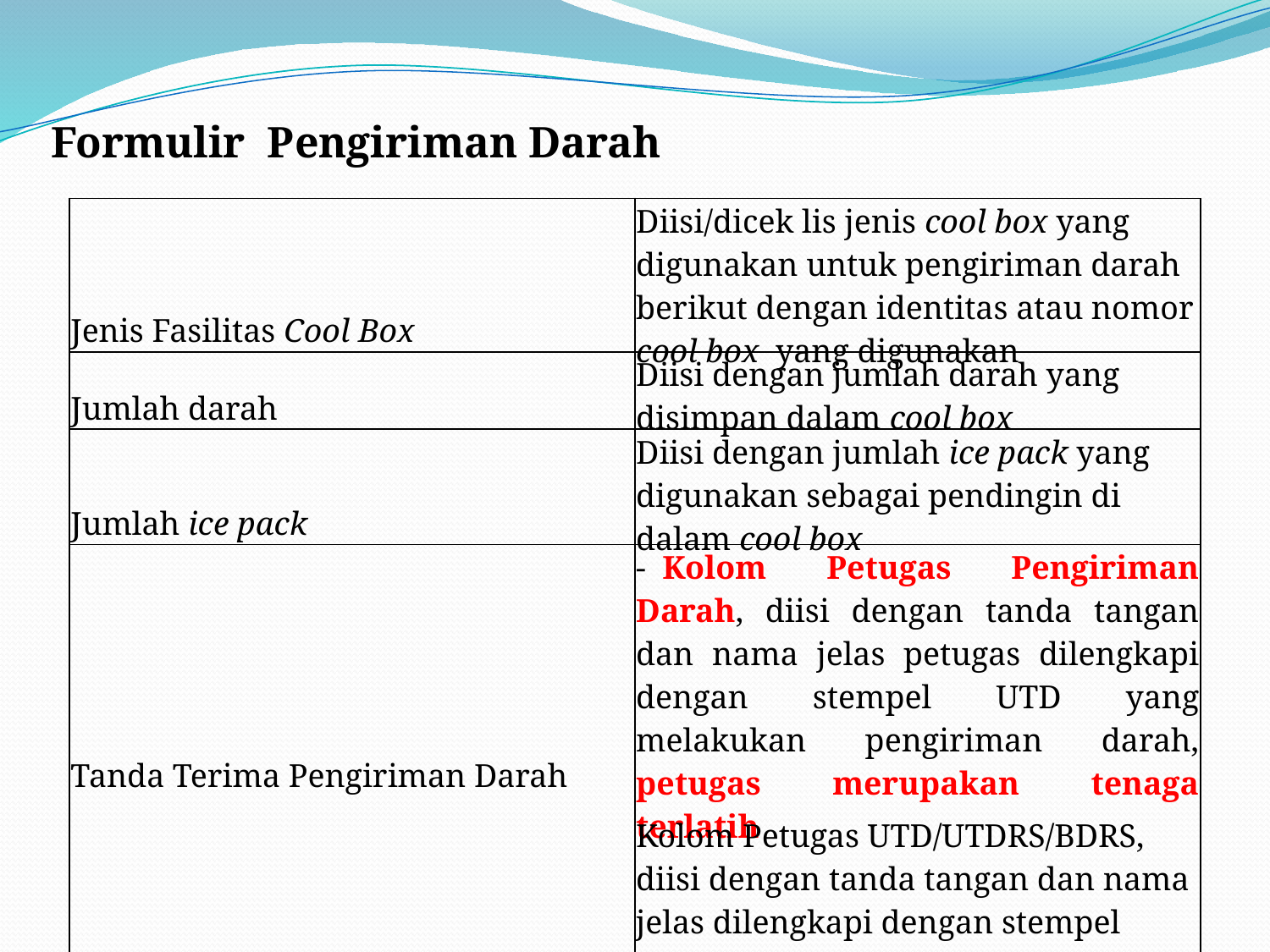

Formulir  Pengiriman Darah
| Jenis Fasilitas Cool Box | Diisi/dicek lis jenis cool box yang digunakan untuk pengiriman darah berikut dengan identitas atau nomor cool box yang digunakan |
| --- | --- |
| Jumlah darah | Diisi dengan jumlah darah yang disimpan dalam cool box |
| Jumlah ice pack | Diisi dengan jumlah ice pack yang digunakan sebagai pendingin di dalam cool box |
| Tanda Terima Pengiriman Darah | -  Kolom Petugas Pengiriman Darah, diisi dengan tanda tangan dan nama jelas petugas dilengkapi dengan stempel UTD yang melakukan pengiriman darah, petugas merupakan tenaga terlatih |
|  | Kolom Petugas UTD/UTDRS/BDRS, diisi dengan tanda tangan dan nama jelas dilengkapi dengan stempel UTD/UTDRS/BDRS yang menerima darah |